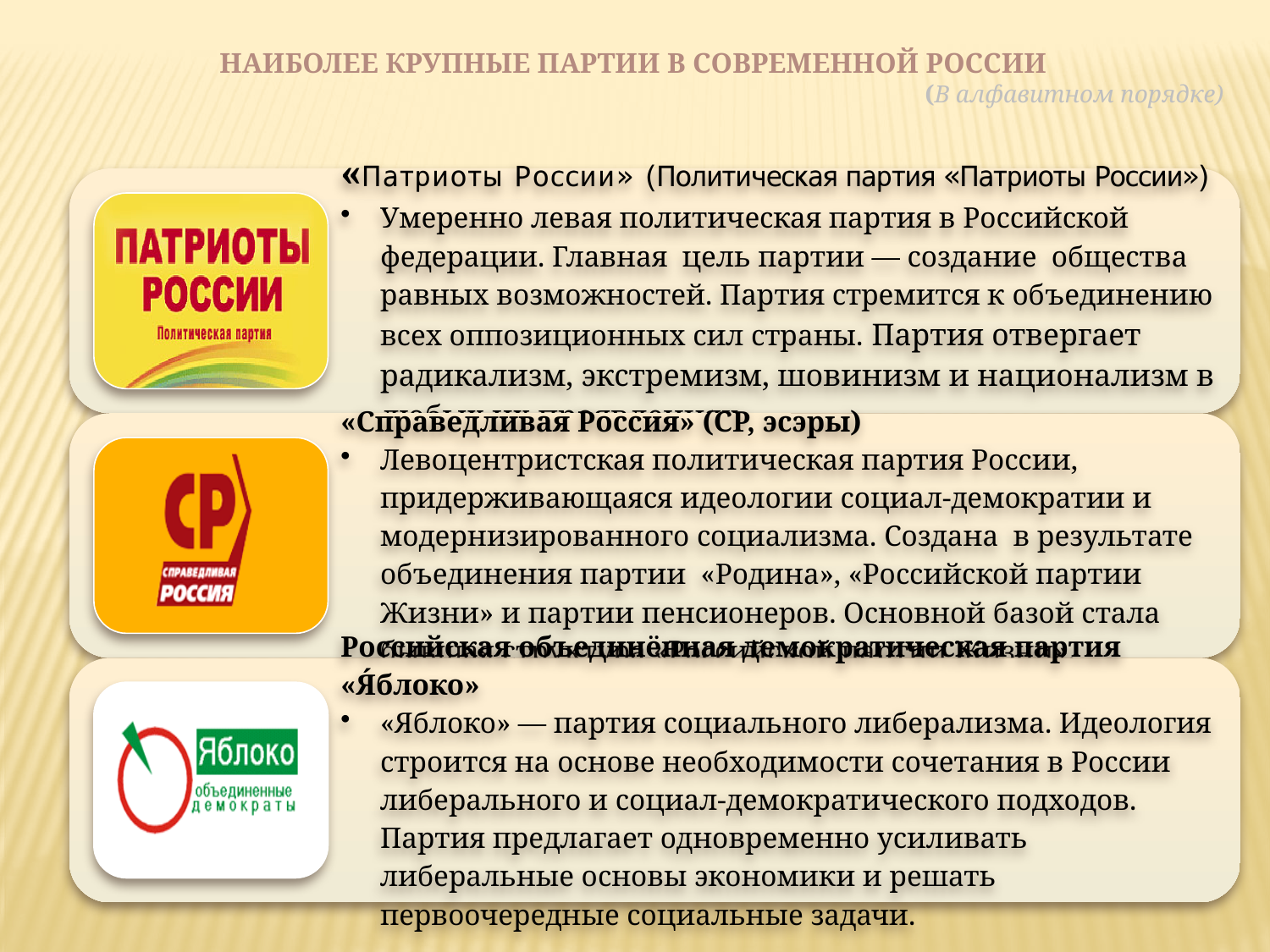

Наиболее крупные Партии в современной России
(В алфавитном порядке)

«Патриоты России» (Политическая партия «Патриоты России»)
Умеренно левая политическая партия в Российской федерации. Главная  цель партии — создание  общества равных возможностей. Партия стремится к объединению всех оппозиционных сил страны. Партия отвергает радикализм, экстремизм, шовинизм и национализм в любых их проявлениях.
«Справедливая Россия» (СР, эсэры)
«Яблоко» — партия социального либерализма. Идеология строится на основе необходимости сочетания в России либерального и социал-демократического подходов. Партия предлагает одновременно усиливать либеральные основы экономики и решать первоочередные социальные задачи.